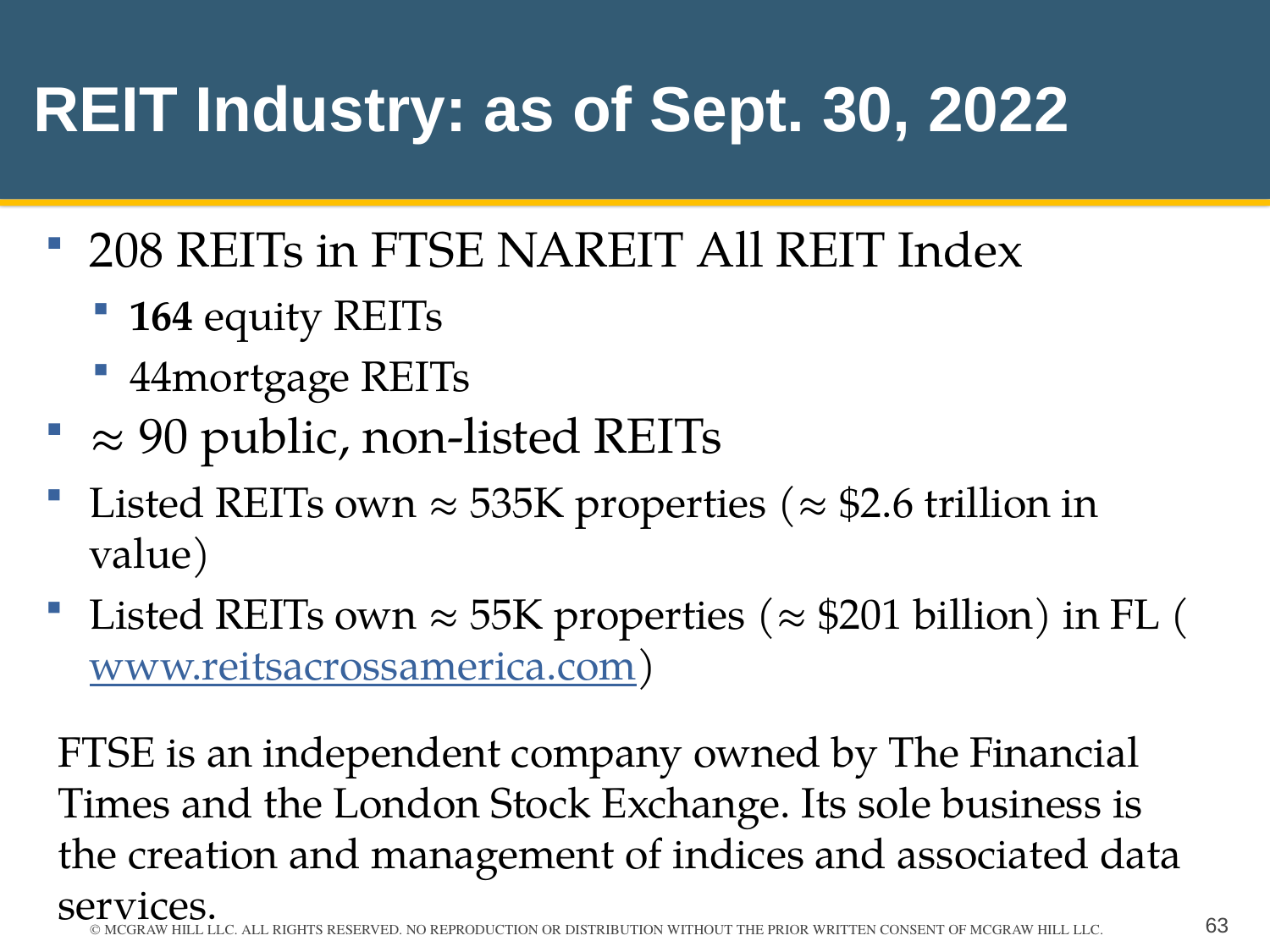

REIT Industry: as of Sept. 30, 2022
208 REITs in FTSE NAREIT All REIT Index
164 equity REITs
44mortgage REITs
≈ 90 public, non-listed REITs
Listed REITs own ≈ 535K properties (≈ $2.6 trillion in value)
Listed REITs own ≈ 55K properties (≈ $201 billion) in FL (www.reitsacrossamerica.com)

FTSE is an independent company owned by The Financial Times and the London Stock Exchange. Its sole business is the creation and management of indices and associated data services.
© MCGRAW HILL LLC. ALL RIGHTS RESERVED. NO REPRODUCTION OR DISTRIBUTION WITHOUT THE PRIOR WRITTEN CONSENT OF MCGRAW HILL LLC.
63